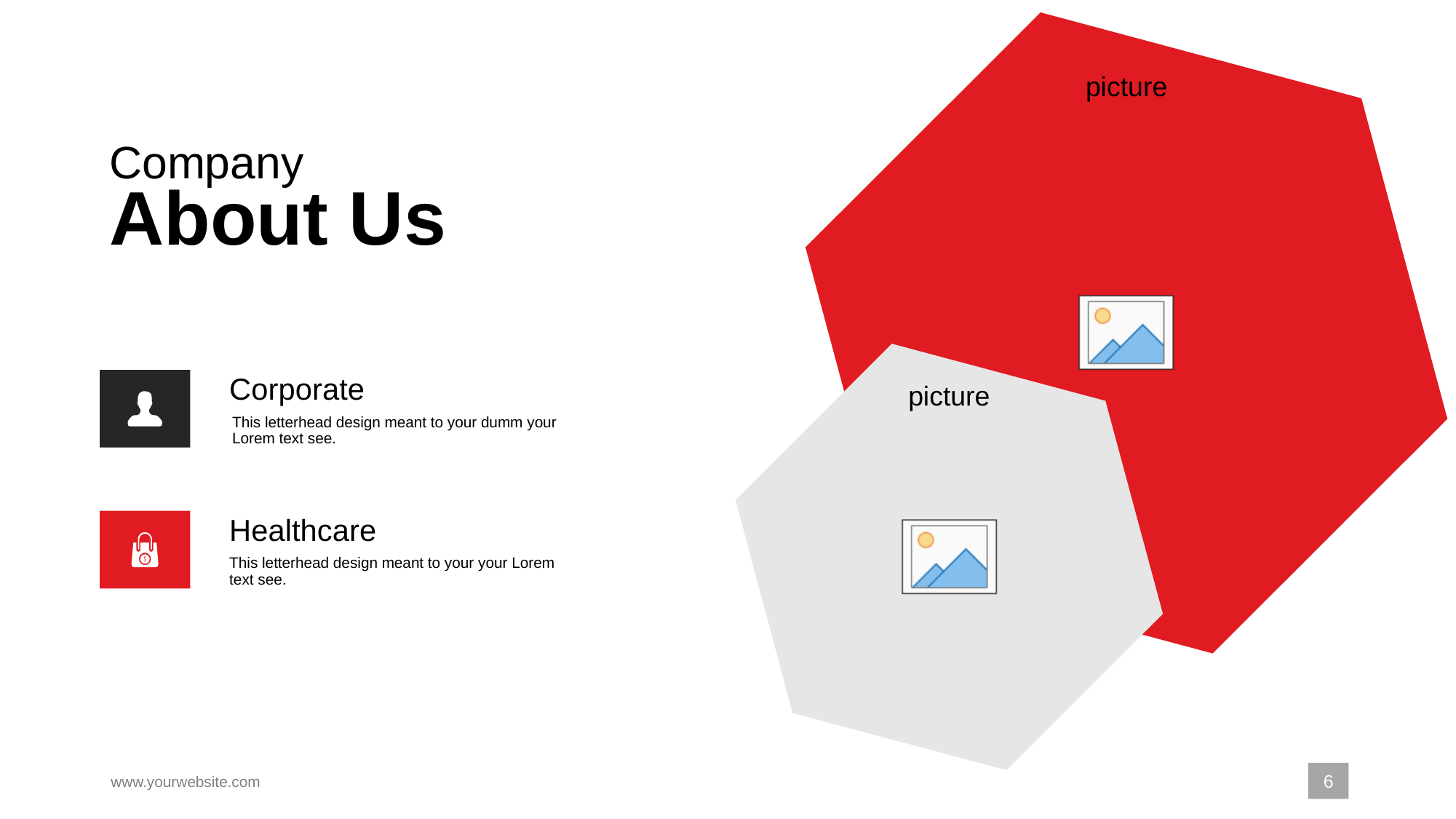

Company
About Us

Corporate

This letterhead design meant to your dumm your Lorem text see.

Healthcare

This letterhead design meant to your your Lorem text see.
6
www.yourwebsite.com